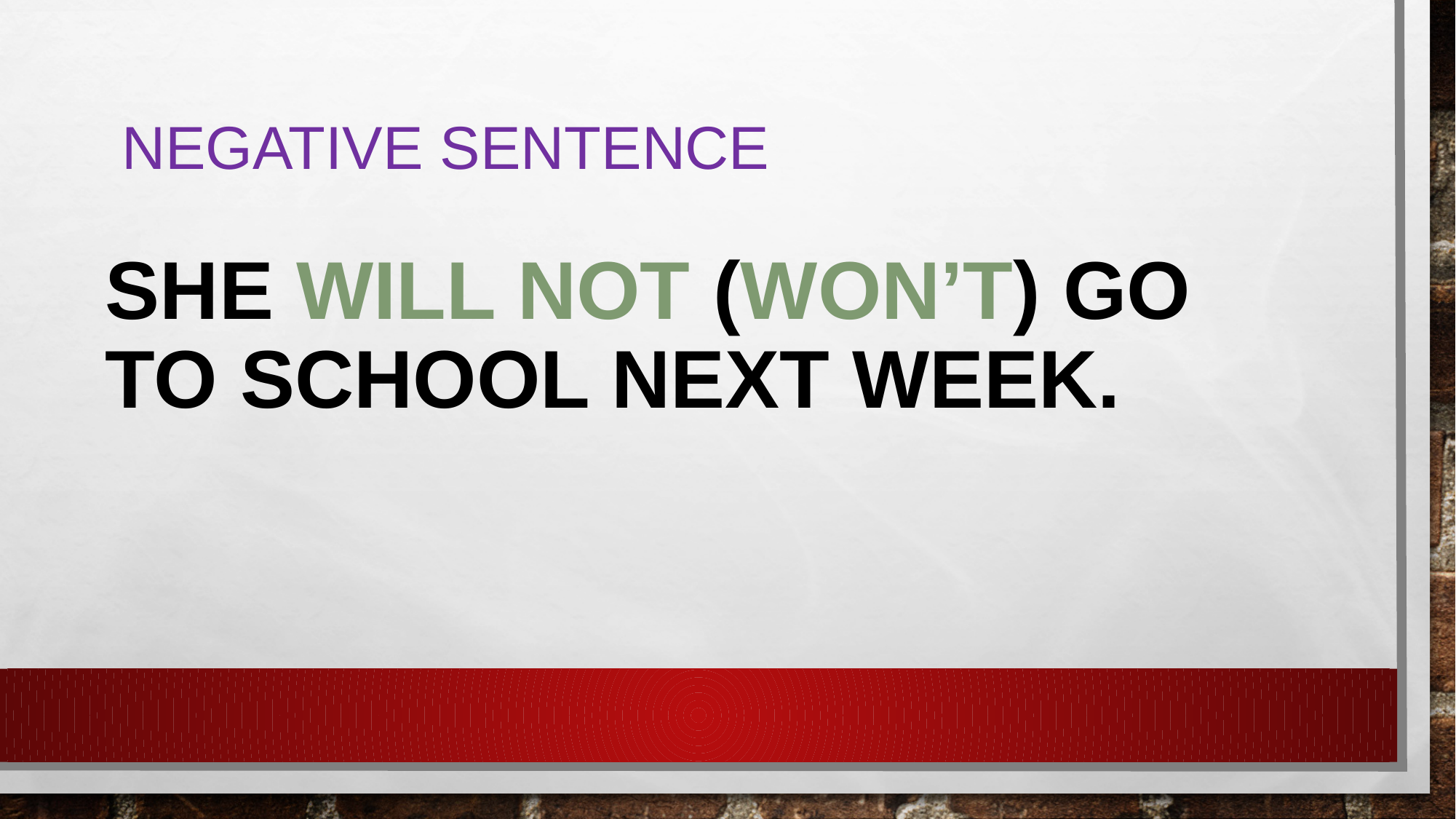

# She will not (won’t) go to school next week.
NEGATIVE SENTENCE